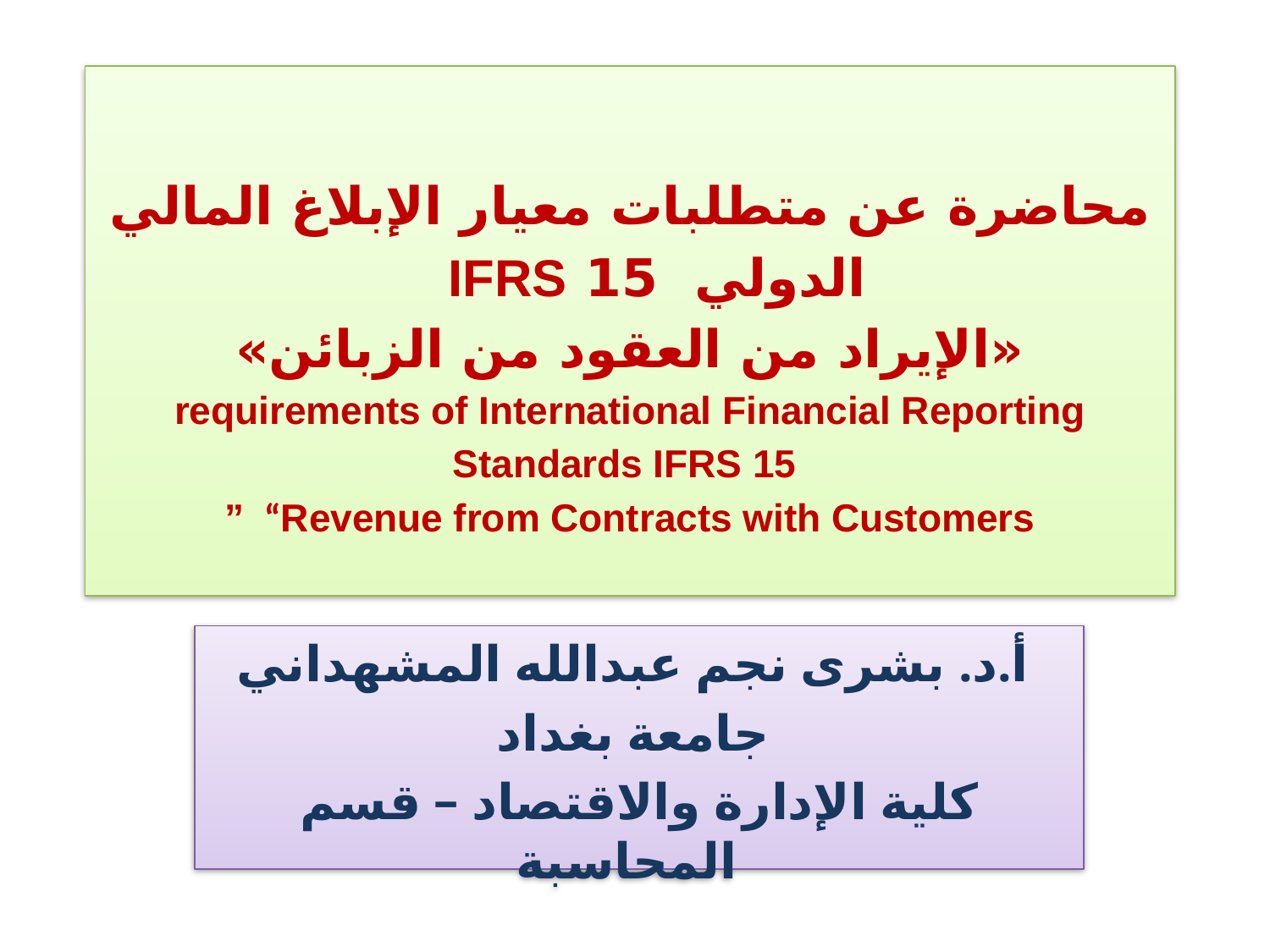

# محاضرة عن متطلبات معيار الإبلاغ المالي الدولي  15 IFRS «الإيراد من العقود من الزبائن» requirements of International Financial Reporting Standards IFRS 15 “Revenue from Contracts with Customers”
أ.د. بشرى نجم عبدالله المشهداني
جامعة بغداد
كلية الإدارة والاقتصاد – قسم المحاسبة